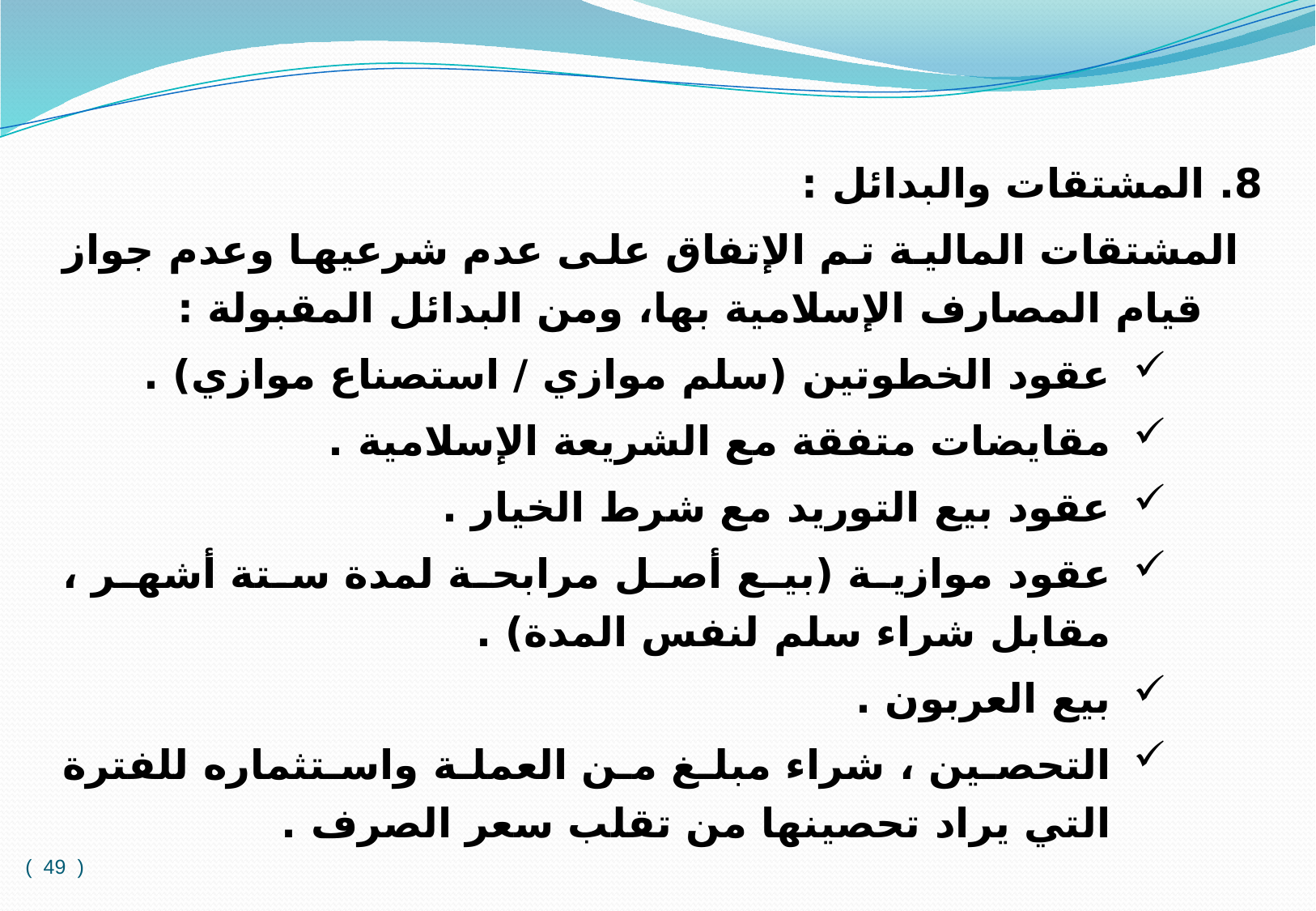

8. المشتقات والبدائل :
المشتقات المالية تم الإتفاق على عدم شرعيها وعدم جواز قيام المصارف الإسلامية بها، ومن البدائل المقبولة :
عقود الخطوتين (سلم موازي / استصناع موازي) .
مقايضات متفقة مع الشريعة الإسلامية .
عقود بيع التوريد مع شرط الخيار .
عقود موازية (بيع أصل مرابحة لمدة ستة أشهر ، مقابل شراء سلم لنفس المدة) .
بيع العربون .
التحصين ، شراء مبلغ من العملة واستثماره للفترة التي يراد تحصينها من تقلب سعر الصرف .
(  49  )